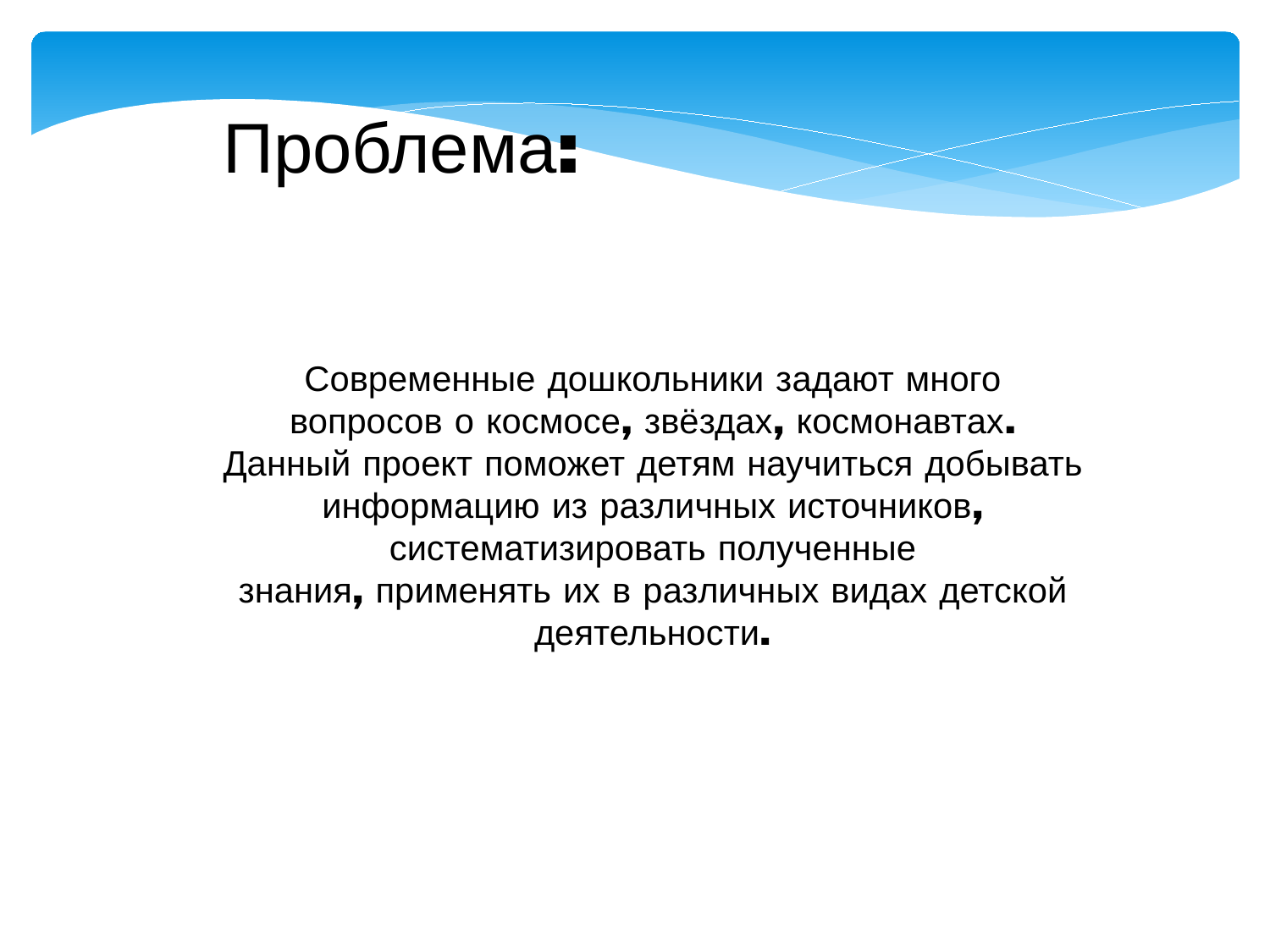

Проблема:

Современные дошкольники задают много
вопросов о космосе, звёздах, космонавтах.
Данный проект поможет детям научиться добывать
информацию из различных источников,
систематизировать полученные
знания, применять их в различных видах детской
деятельности.